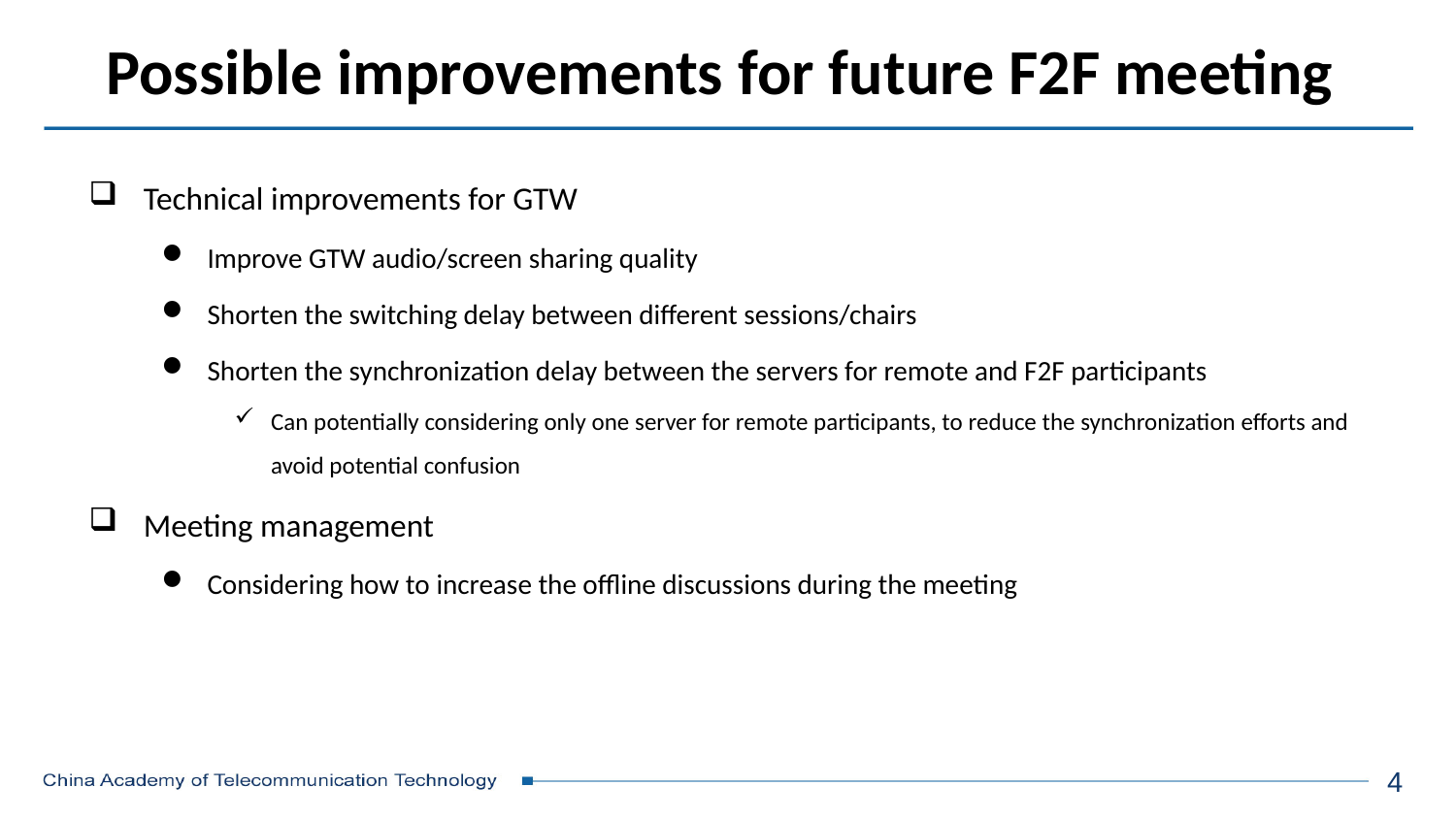

# Possible improvements for future F2F meeting
Technical improvements for GTW
Improve GTW audio/screen sharing quality
Shorten the switching delay between different sessions/chairs
Shorten the synchronization delay between the servers for remote and F2F participants
Can potentially considering only one server for remote participants, to reduce the synchronization efforts and avoid potential confusion
Meeting management
Considering how to increase the offline discussions during the meeting
4